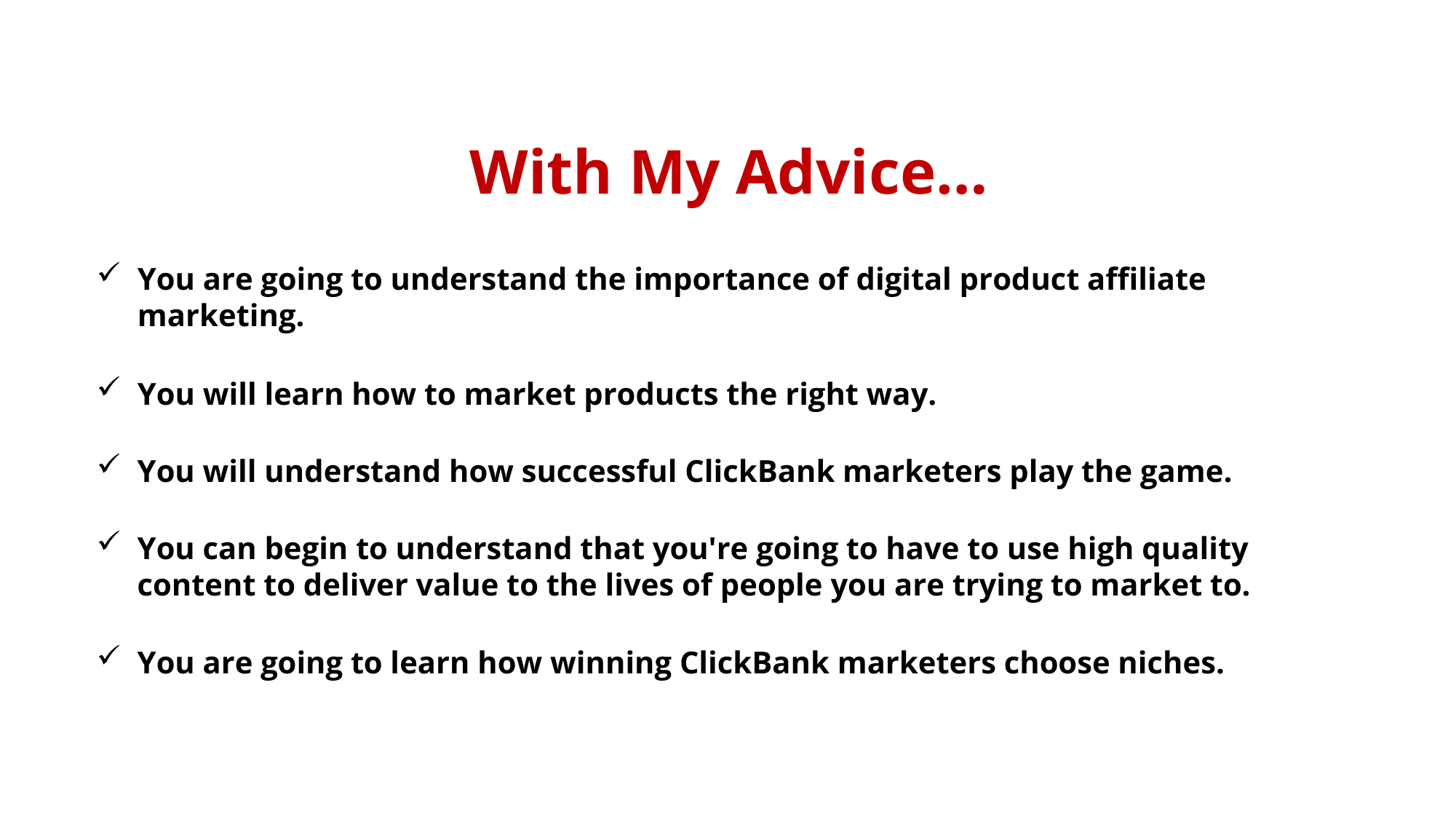

With My Advice…
You are going to understand the importance of digital product affiliate marketing.
You will learn how to market products the right way.
You will understand how successful ClickBank marketers play the game.
You can begin to understand that you're going to have to use high quality content to deliver value to the lives of people you are trying to market to.
You are going to learn how winning ClickBank marketers choose niches.